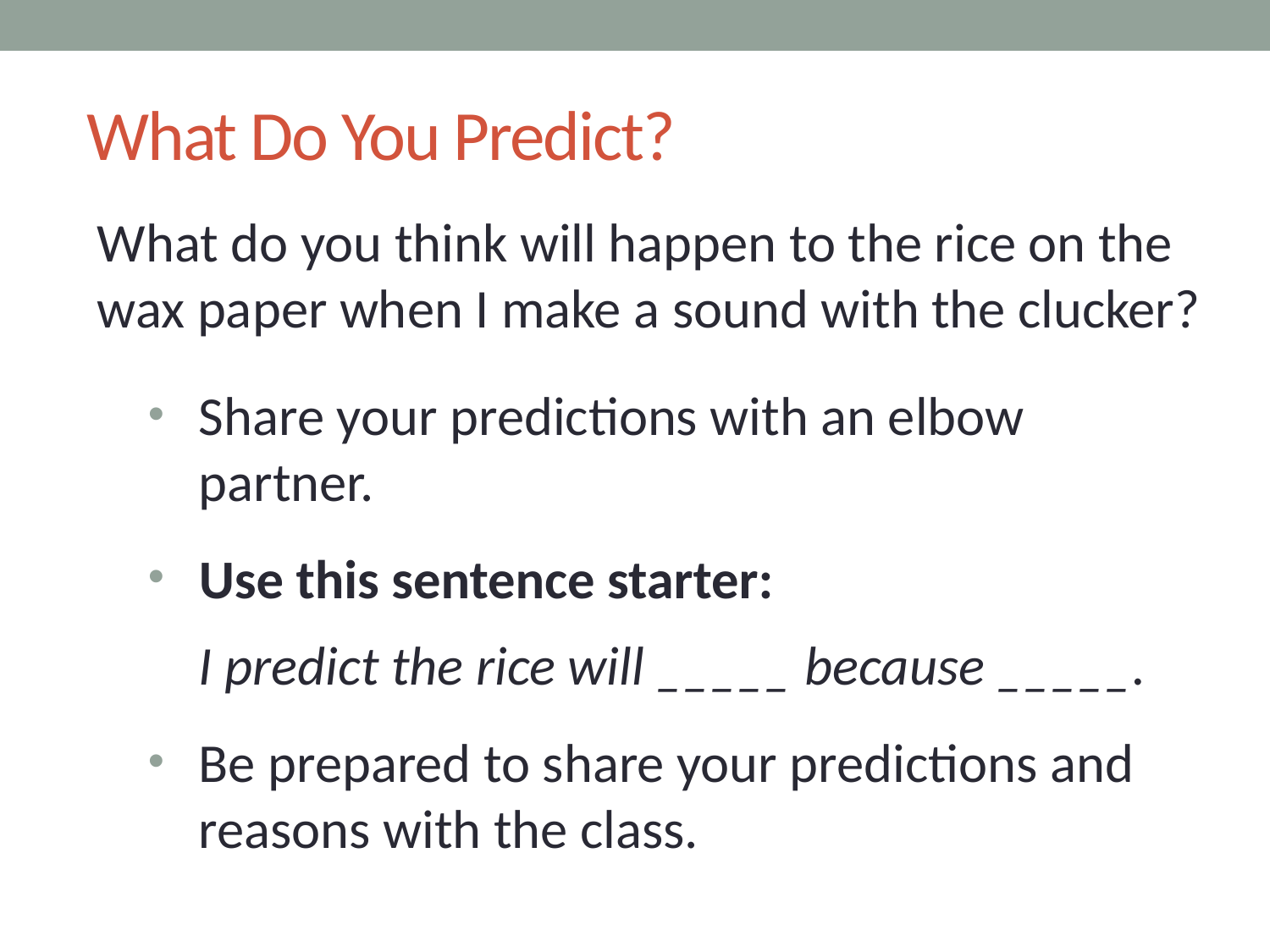

# What Do You Predict?
What do you think will happen to the rice on the wax paper when I make a sound with the clucker?
Share your predictions with an elbow partner.
Use this sentence starter:
I predict the rice will _____ because _____.
Be prepared to share your predictions and reasons with the class.